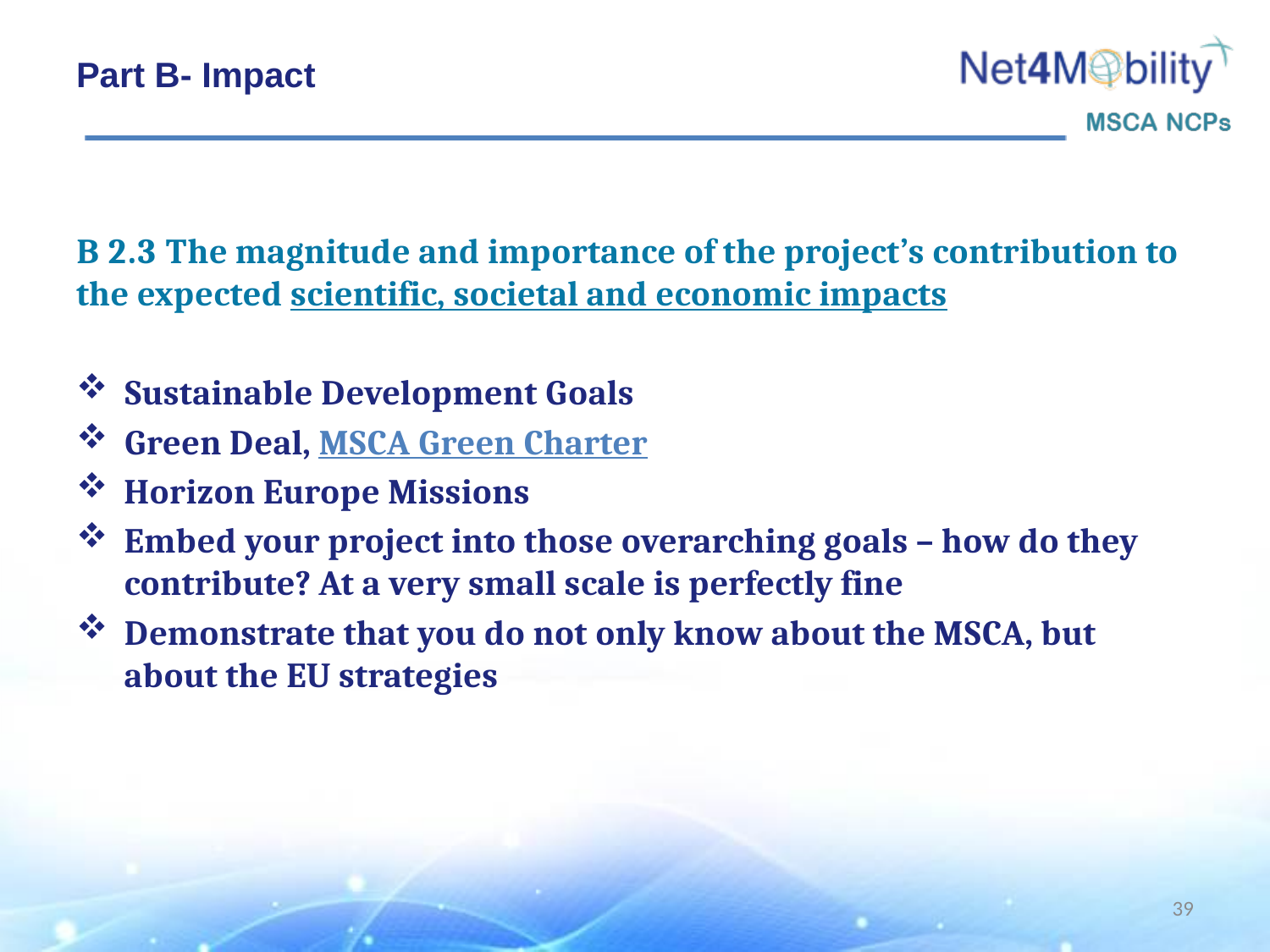

# Part B- Impact
B 2.3 The magnitude and importance of the project’s contribution to the expected scientific, societal and economic impacts

Sustainable Development Goals
Green Deal, MSCA Green Charter
Horizon Europe Missions
Embed your project into those overarching goals – how do they contribute? At a very small scale is perfectly fine
Demonstrate that you do not only know about the MSCA, but about the EU strategies

39